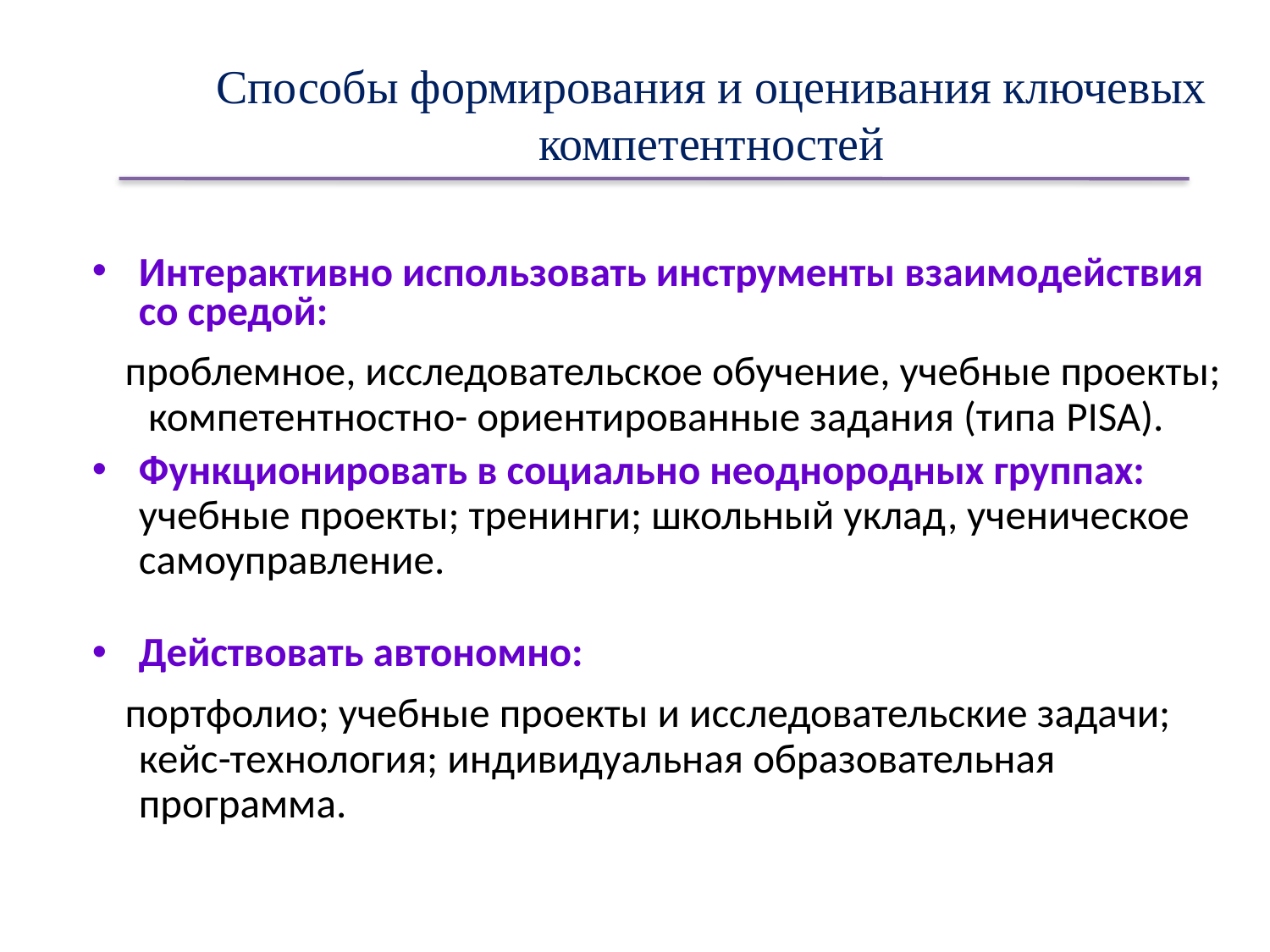

# Способы формирования и оценивания ключевых компетентностей
Интерактивно использовать инструменты взаимодействия со средой:
   проблемное, исследовательское обучение, учебные проекты;  компетентностно- ориентированные задания (типа PISA).
Функционировать в социально неоднородных группах: учебные проекты; тренинги; школьный уклад, ученическое самоуправление.

Действовать автономно:
   портфолио; учебные проекты и исследовательские задачи; кейс-технология; индивидуальная образовательная программа.